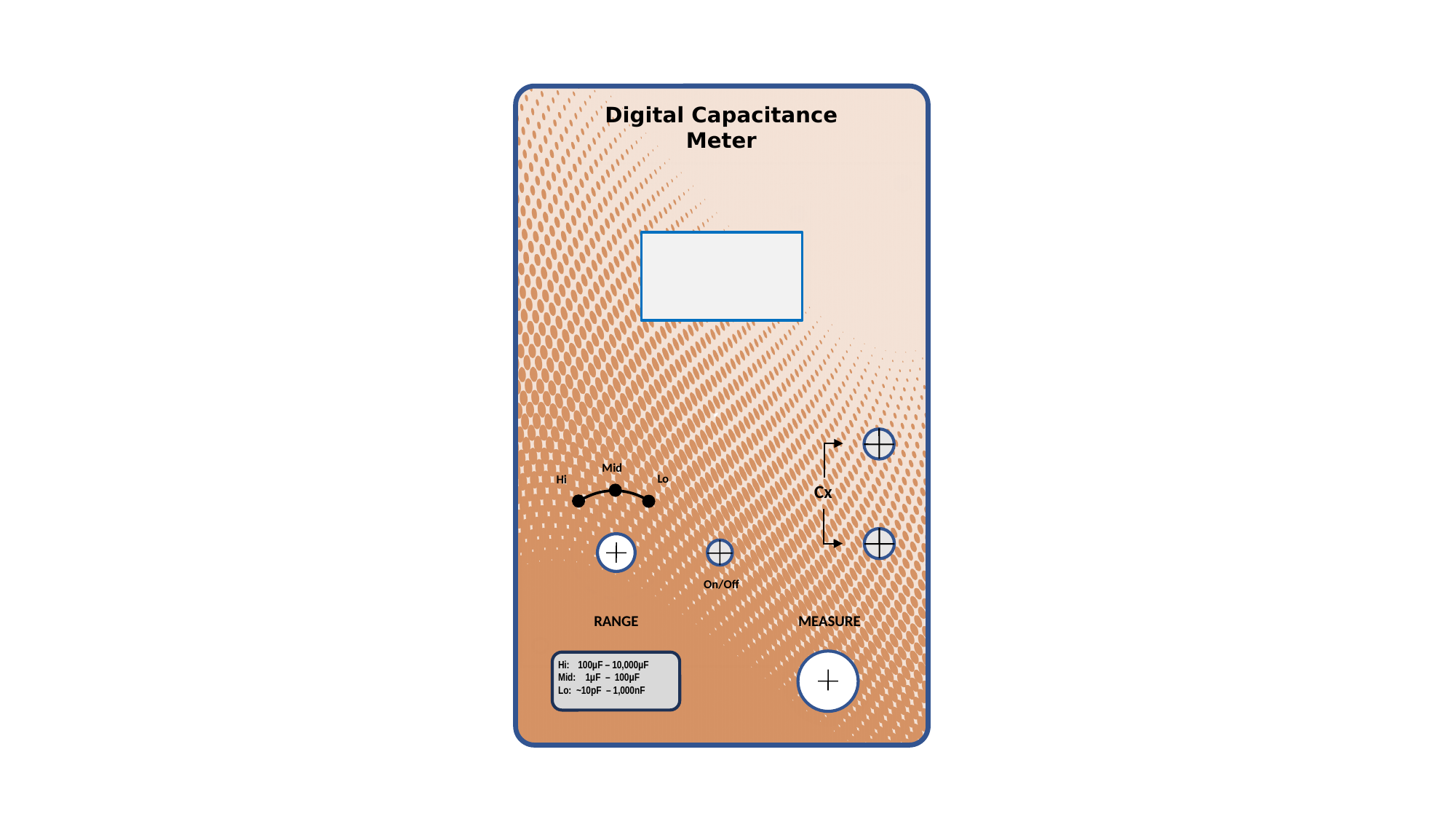

Digital Capacitance Meter

`

Cx

Mid

Lo
Hi

On/Off
MEASURE
RANGE

Hi:    100µF – 10,000µF
Mid:    1µF  –  100µF
Lo:  ~10pF  – 1,000nF